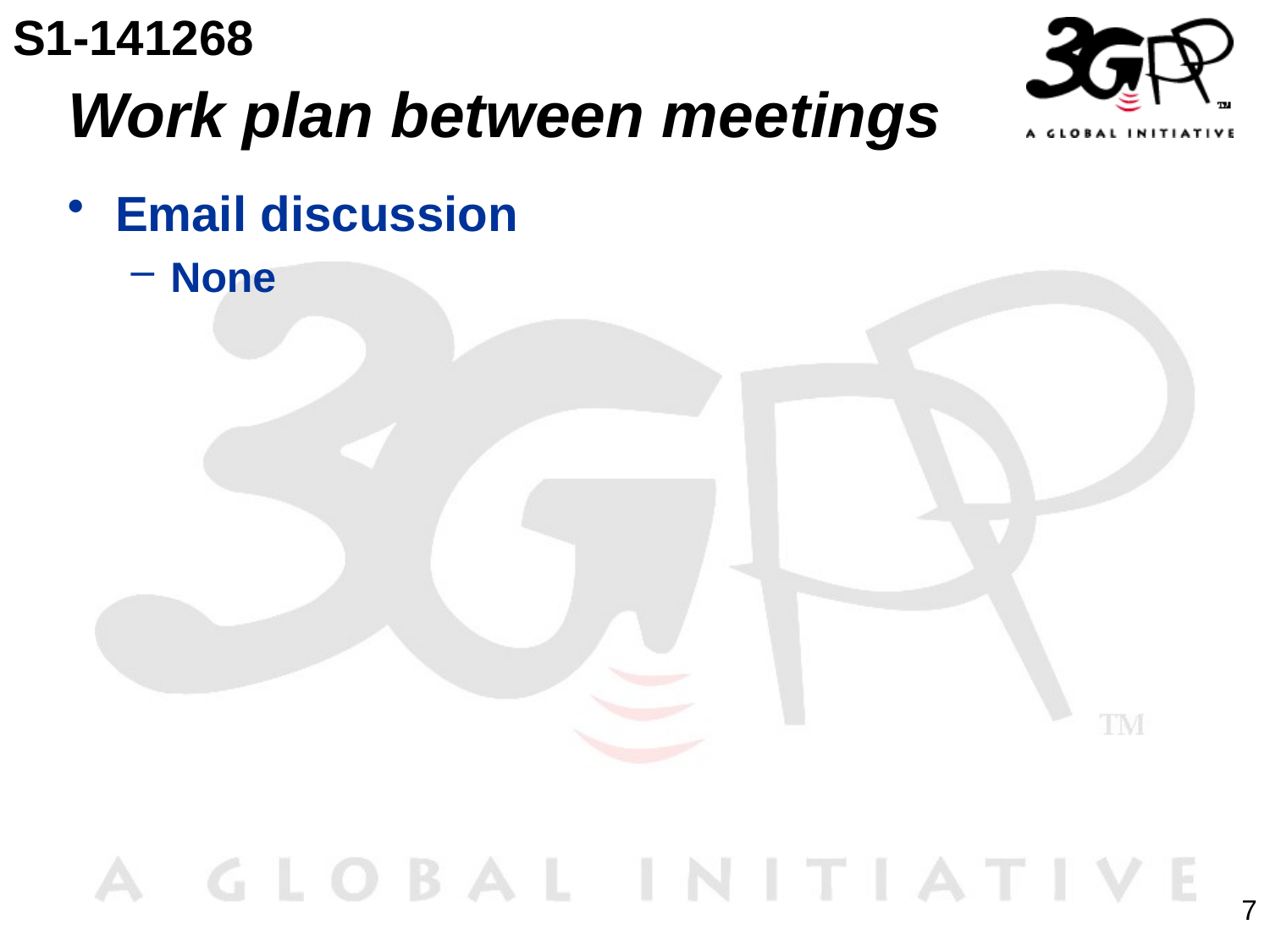

S1-141268
# Work plan between meetings
Email discussion
None
7